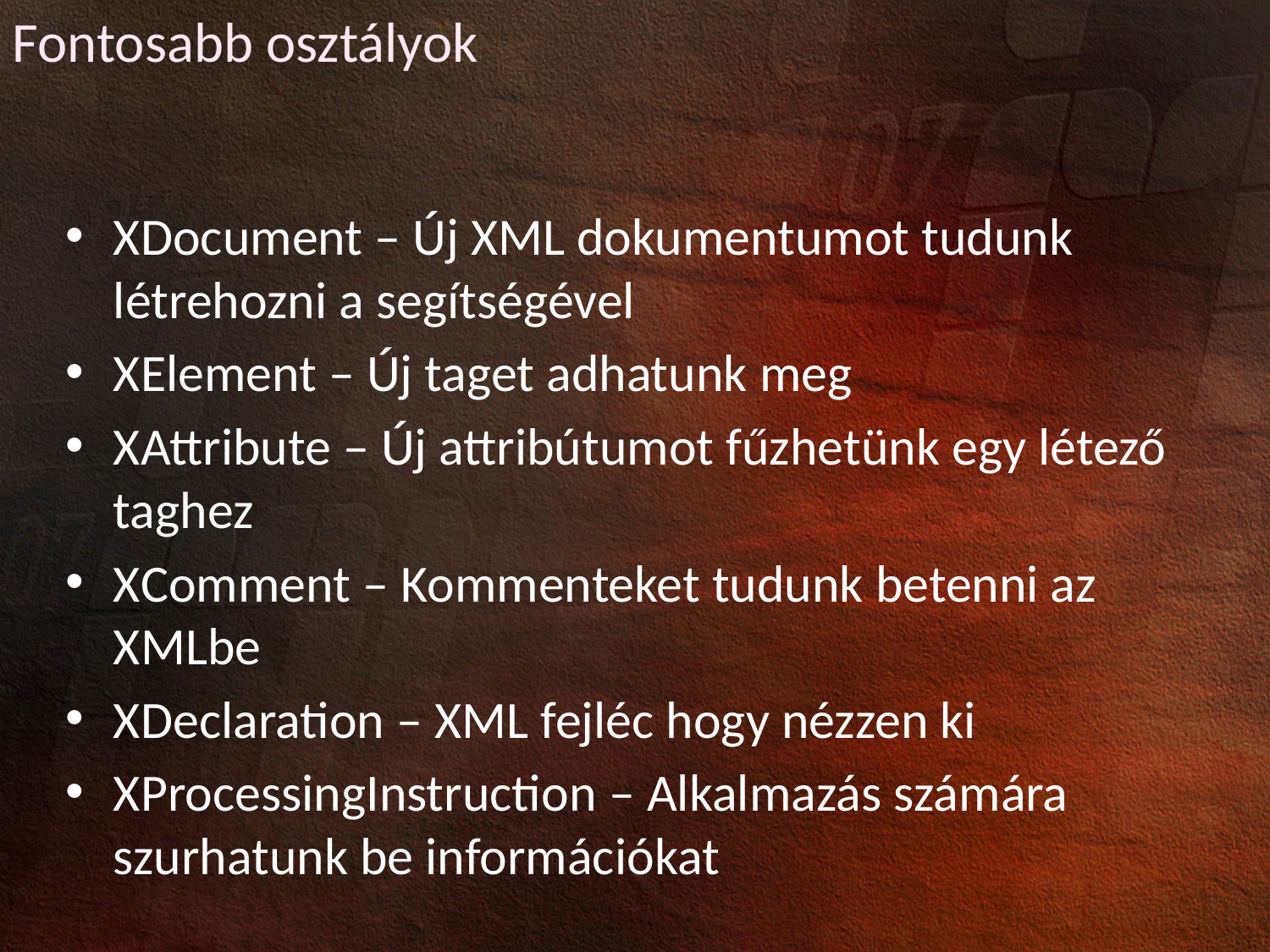

Fontosabb osztályok
XDocument – Új XML dokumentumot tudunk létrehozni a segítségével
XElement – Új taget adhatunk meg
XAttribute – Új attribútumot fűzhetünk egy létező taghez
XComment – Kommenteket tudunk betenni az XMLbe
XDeclaration – XML fejléc hogy nézzen ki
XProcessingInstruction – Alkalmazás számára szurhatunk be információkat